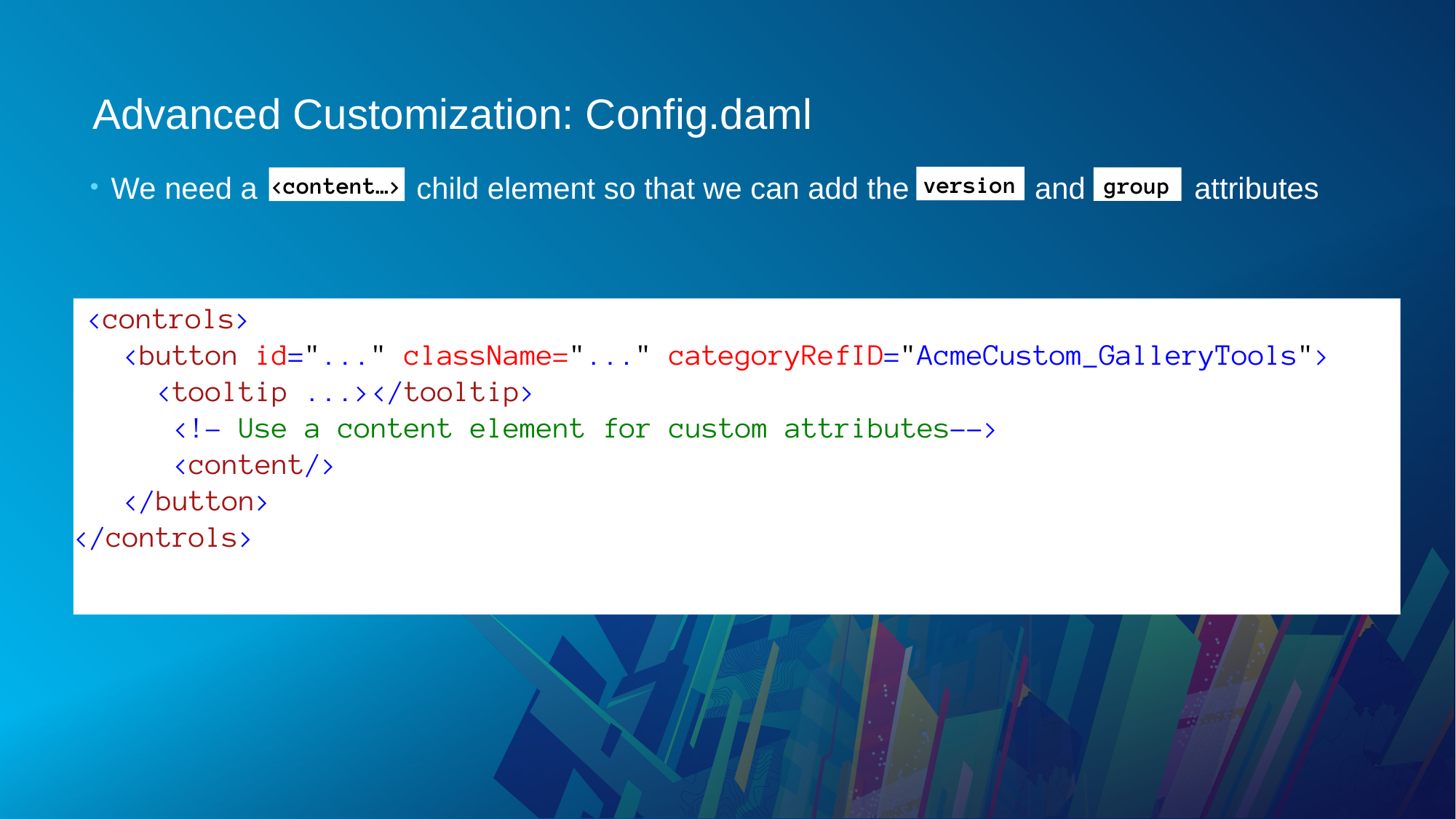

# Advanced Customization: Config.daml
We need a                   child element so that we can add the               and             attributes
version
group
<content…>
 <controls>
   <button id="..." className="..." categoryRefID="AcmeCustom_GalleryTools">
     <tooltip ...></tooltip>
      <!– Use a content element for custom attributes-->
      <content/>
   </button>
</controls>